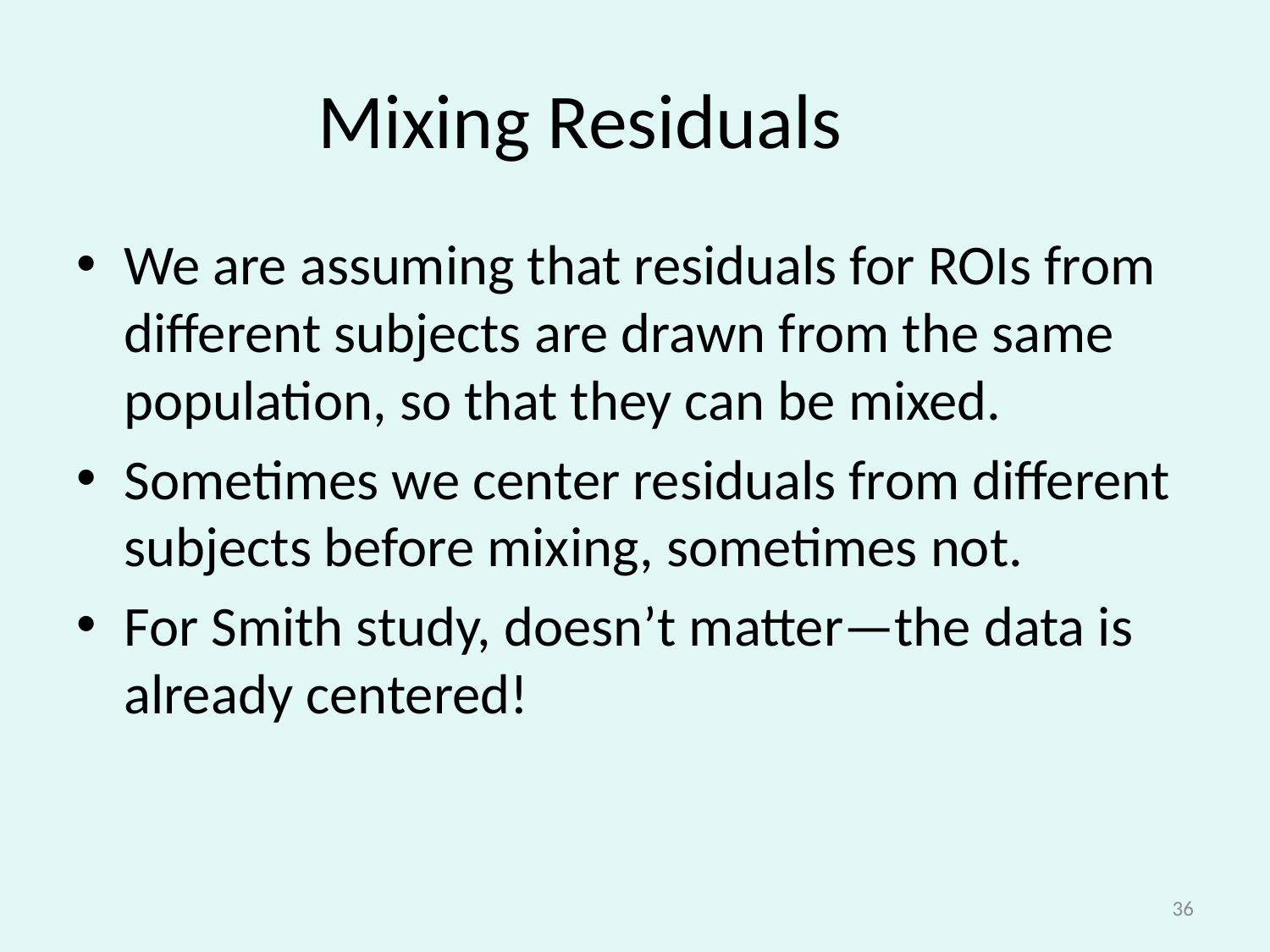

# Mixing Residuals
We are assuming that residuals for ROIs from different subjects are drawn from the same population, so that they can be mixed.
Sometimes we center residuals from different subjects before mixing, sometimes not.
For Smith study, doesn’t matter—the data is already centered!
36